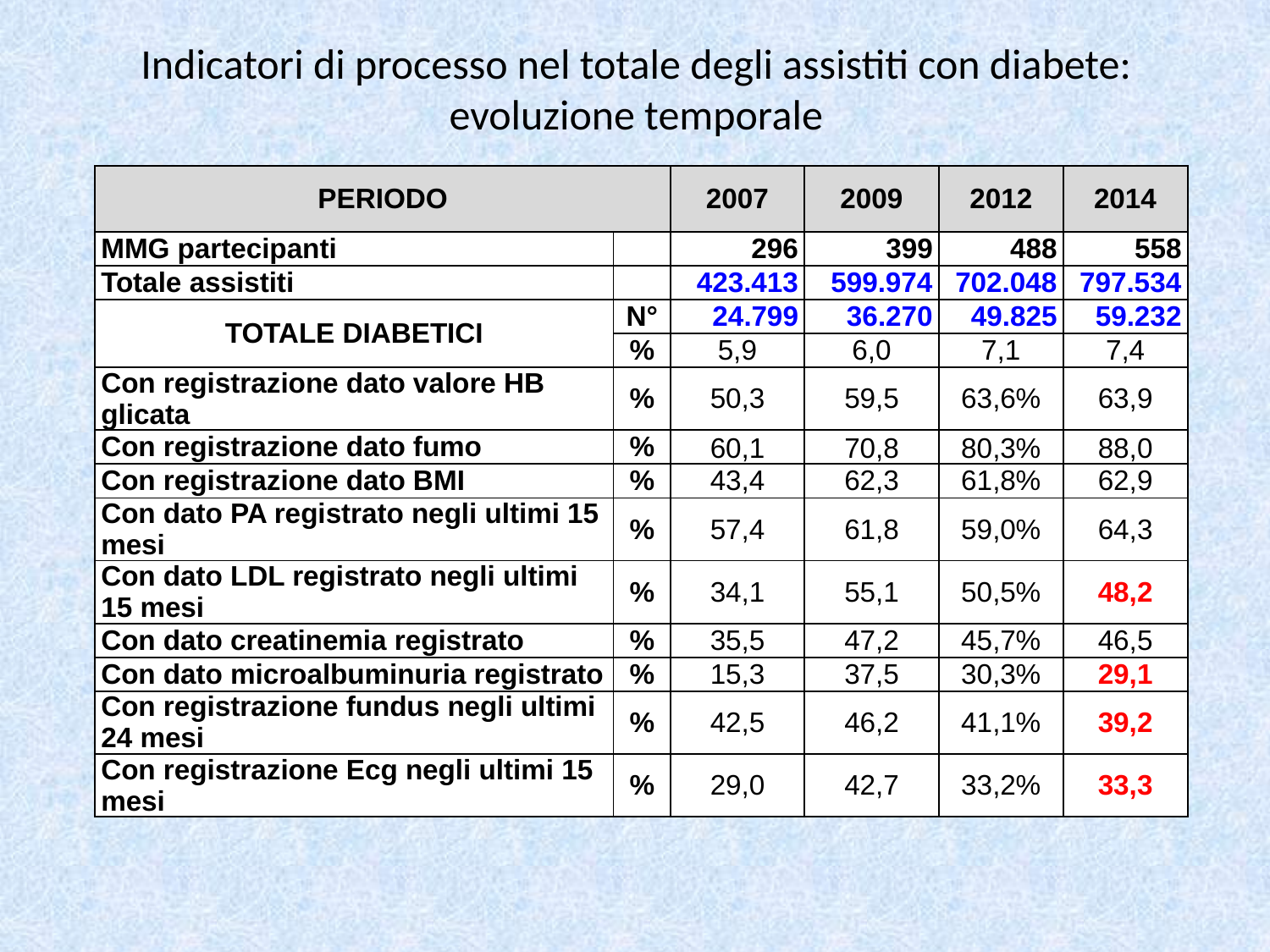

Indicatori di processo nel totale degli assistiti con diabete: evoluzione temporale
| PERIODO |  | 2007 | 2009 | 2012 | 2014 |
| --- | --- | --- | --- | --- | --- |
| MMG partecipanti |  | 296 | 399 | 488 | 558 |
| Totale assistiti |  | 423.413 | 599.974 | 702.048 | 797.534 |
| TOTALE DIABETICI | N° | 24.799 | 36.270 | 49.825 | 59.232 |
|  | % | 5,9 | 6,0 | 7,1 | 7,4 |
| Con registrazione dato valore HB glicata | % | 50,3 | 59,5 | 63,6% | 63,9 |
| Con registrazione dato fumo | % | 60,1 | 70,8 | 80,3% | 88,0 |
| Con registrazione dato BMI | % | 43,4 | 62,3 | 61,8% | 62,9 |
| Con dato PA registrato negli ultimi 15 mesi | % | 57,4 | 61,8 | 59,0% | 64,3 |
| Con dato LDL registrato negli ultimi 15 mesi | % | 34,1 | 55,1 | 50,5% | 48,2 |
| Con dato creatinemia registrato | % | 35,5 | 47,2 | 45,7% | 46,5 |
| Con dato microalbuminuria registrato | % | 15,3 | 37,5 | 30,3% | 29,1 |
| Con registrazione fundus negli ultimi 24 mesi | % | 42,5 | 46,2 | 41,1% | 39,2 |
| Con registrazione Ecg negli ultimi 15 mesi | % | 29,0 | 42,7 | 33,2% | 33,3 |